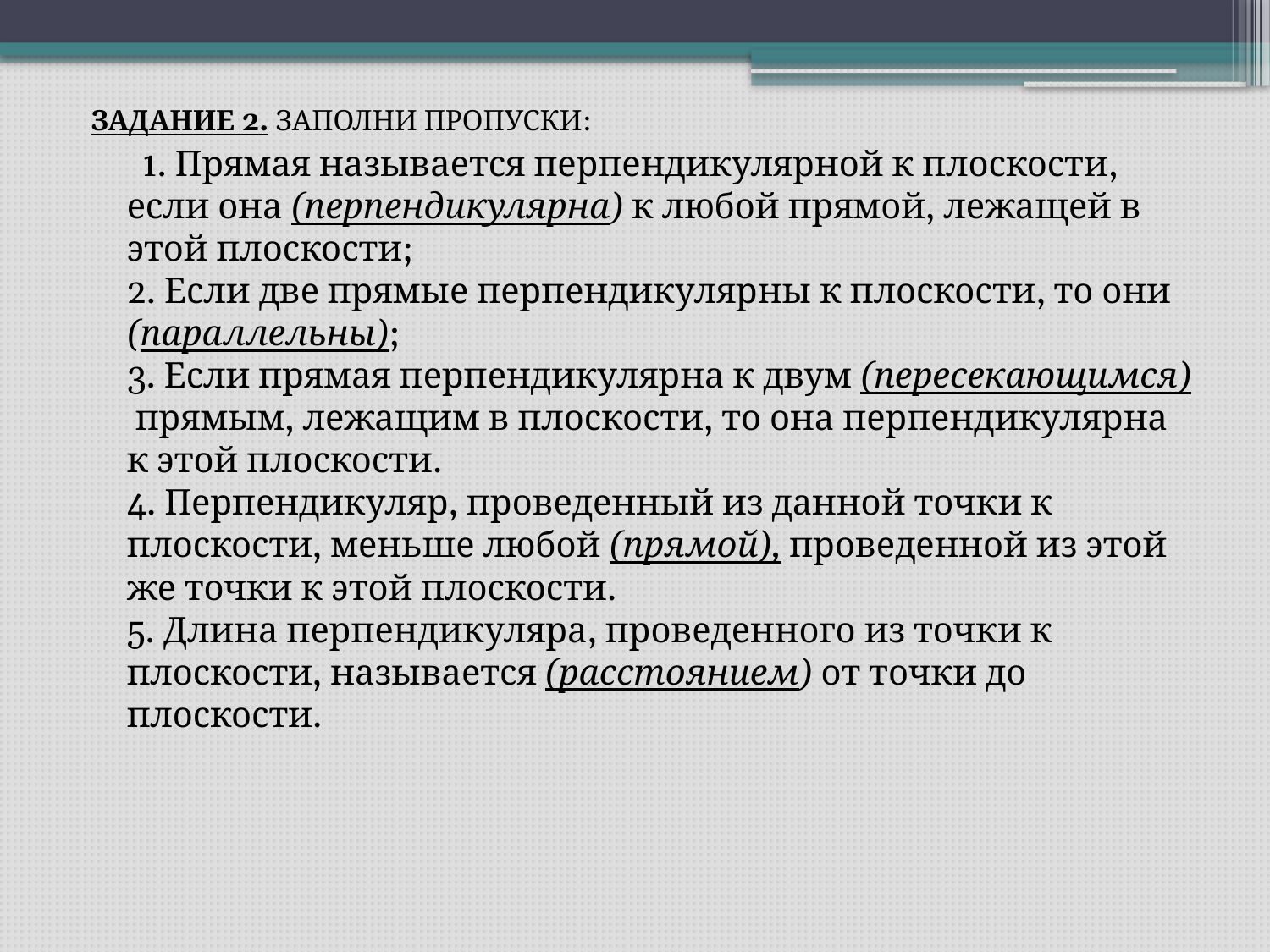

ЗАДАНИЕ 2. ЗАПОЛНИ ПРОПУСКИ:
      1. Прямая называется перпендикулярной к плоскости, если она (перпендикулярна) к любой прямой, лежащей в этой плоскости;
2. Если две прямые перпендикулярны к плоскости, то они (параллельны);
3. Если прямая перпендикулярна к двум (пересекающимся)  прямым, лежащим в плоскости, то она перпендикулярна к этой плоскости.
4. Перпендикуляр, проведенный из данной точки к плоскости, меньше любой (прямой), проведенной из этой же точки к этой плоскости.
5. Длина перпендикуляра, проведенного из точки к плоскости, называется (расстоянием) от точки до плоскости.